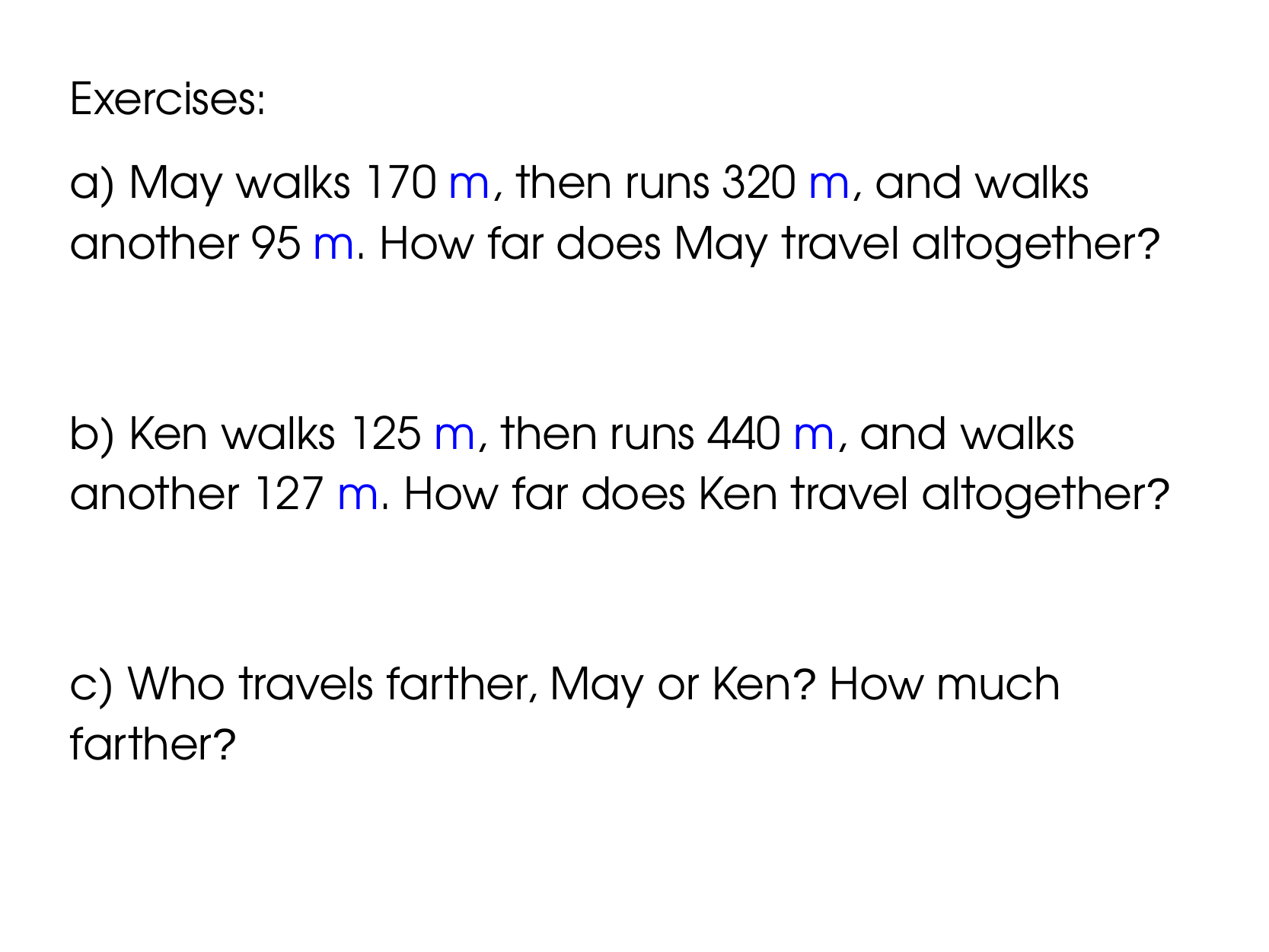

Exercises:
a) May walks 170 m, then runs 320 m, and walks another 95 m. How far does May travel altogether?
b) Ken walks 125 m, then runs 440 m, and walks
another 127 m. How far does Ken travel altogether?
c) Who travels farther, May or Ken? How much farther?